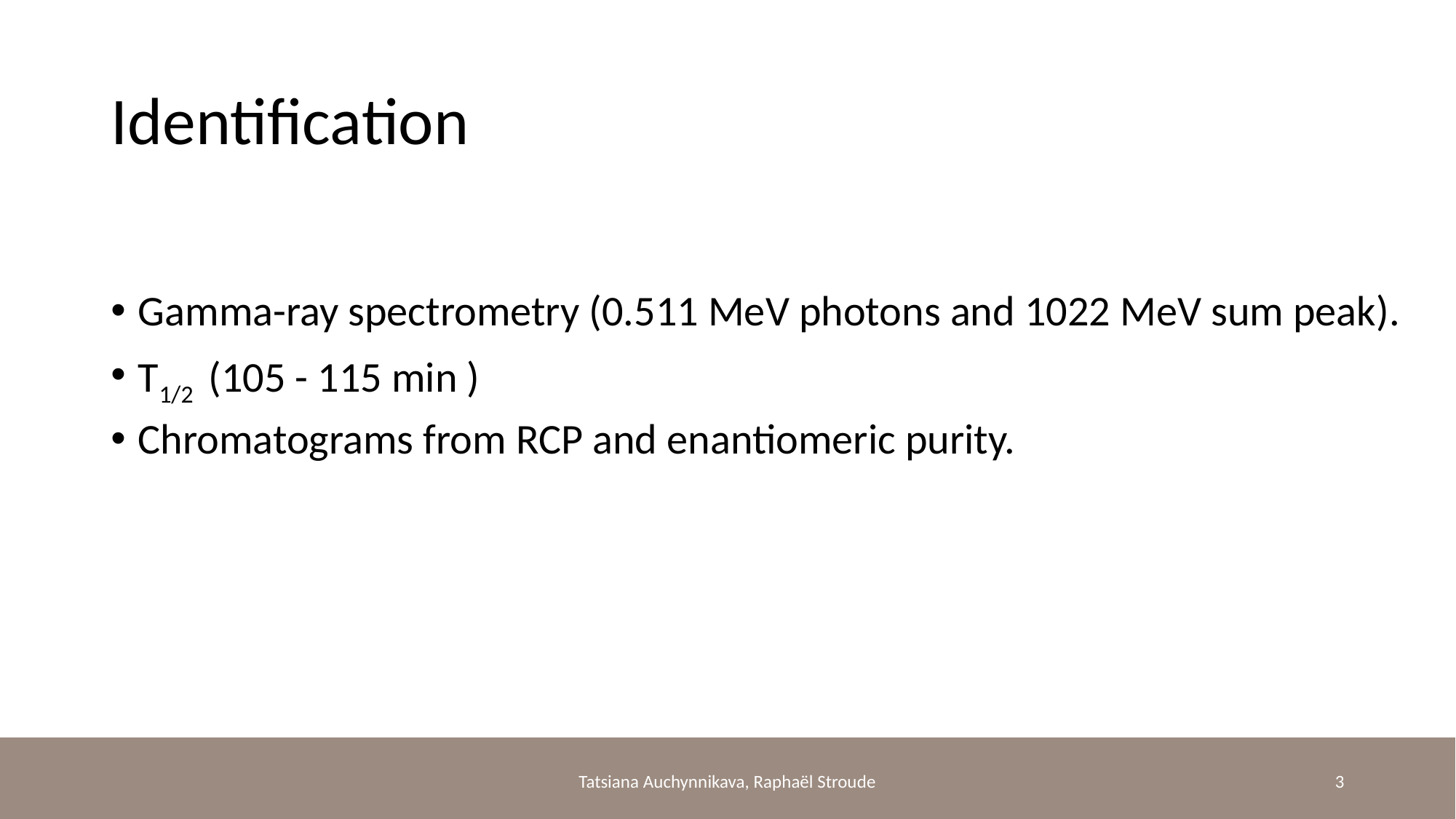

# Identification

Gamma-ray spectrometry (0.511 MeV photons and 1022 MeV sum peak).
T1/2  (105 - 115 min )
Chromatograms from RCP and enantiomeric purity.

Tatsiana Auchynnikava, Raphaël Stroude
3